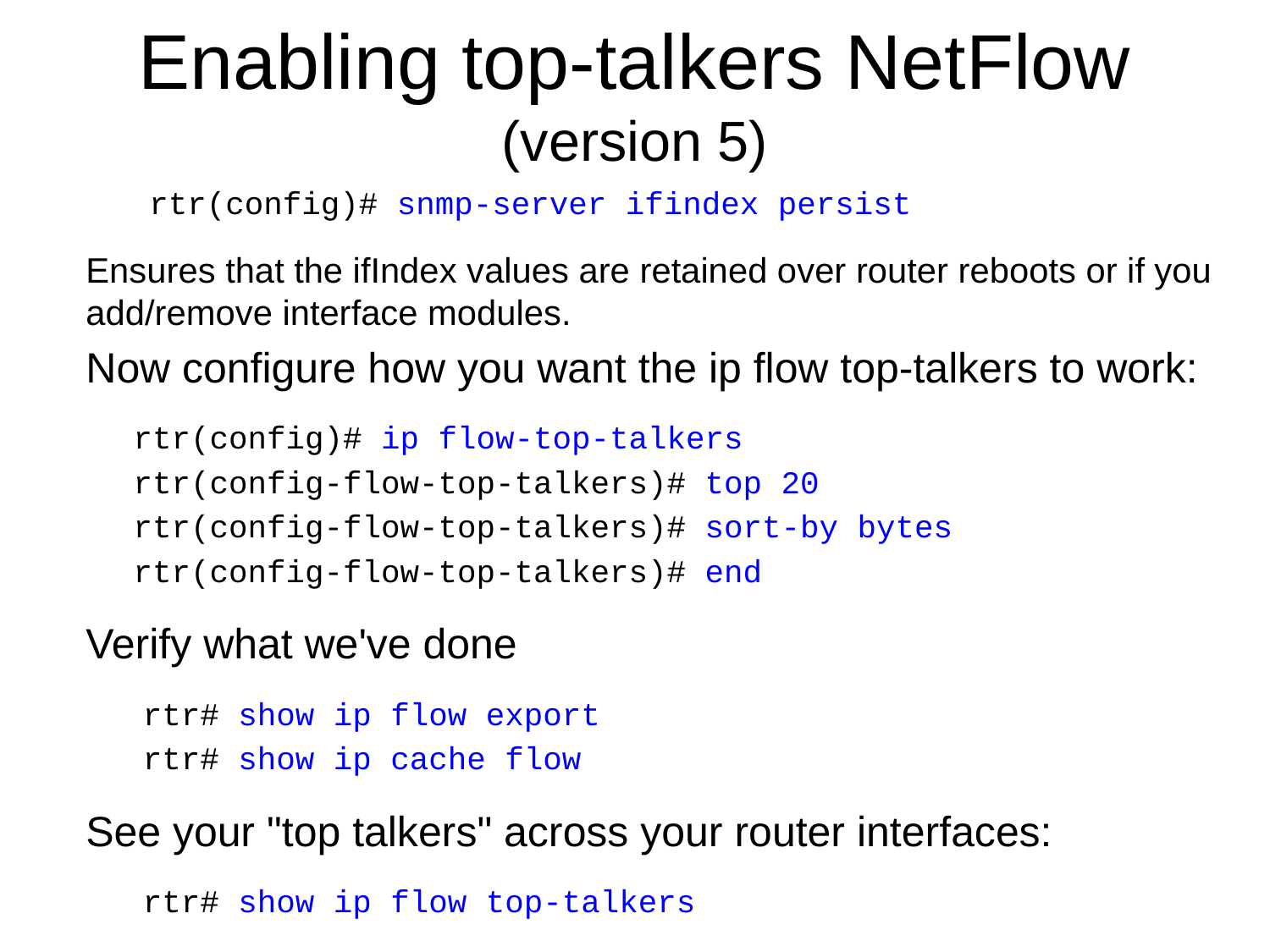

# Enabling top-talkers NetFlow (version 5)
rtr(config)# snmp-server ifindex persist

Ensures that the ifIndex values are retained over router reboots or if you add/remove interface modules.
Now configure how you want the ip flow top-talkers to work:

	rtr(config)# ip flow-top-talkers
  	rtr(config-flow-top-talkers)# top 20
  	rtr(config-flow-top-talkers)# sort-by bytes
  	rtr(config-flow-top-talkers)# end

Verify what we've done

   rtr# show ip flow export
   rtr# show ip cache flow

See your "top talkers" across your router interfaces:

   rtr# show ip flow top-talkers